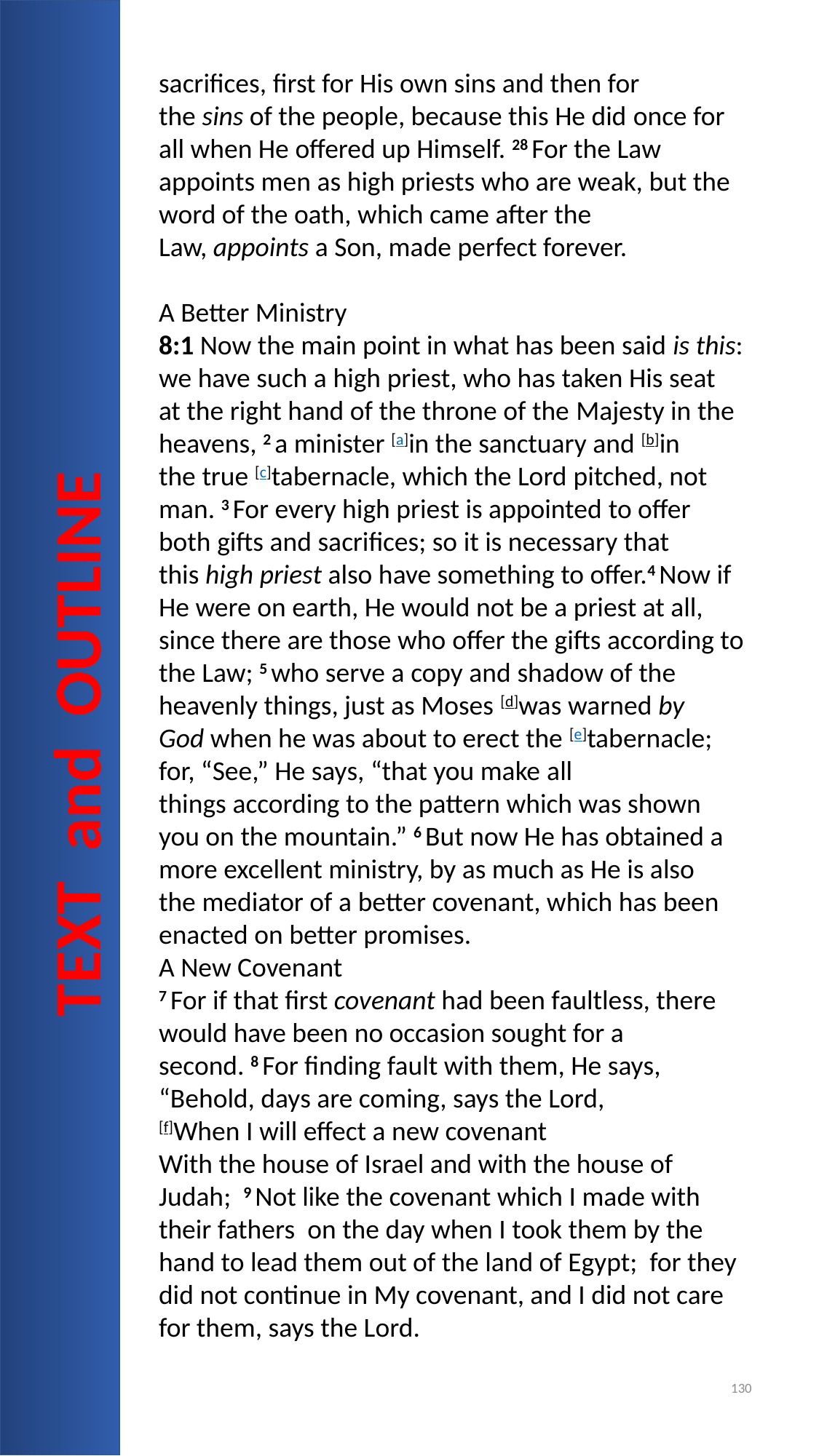

sacrifices, first for His own sins and then for the sins of the people, because this He did once for all when He offered up Himself. 28 For the Law appoints men as high priests who are weak, but the word of the oath, which came after the Law, appoints a Son, made perfect forever.

A Better Ministry
8:1 Now the main point in what has been said is this: we have such a high priest, who has taken His seat at the right hand of the throne of the Majesty in the heavens, 2 a minister [a]in the sanctuary and [b]in the true [c]tabernacle, which the Lord pitched, not man. 3 For every high priest is appointed to offer both gifts and sacrifices; so it is necessary that this high priest also have something to offer.4 Now if He were on earth, He would not be a priest at all, since there are those who offer the gifts according to the Law; 5 who serve a copy and shadow of the heavenly things, just as Moses [d]was warned by God when he was about to erect the [e]tabernacle; for, “See,” He says, “that you make all things according to the pattern which was shown you on the mountain.” 6 But now He has obtained a more excellent ministry, by as much as He is also the mediator of a better covenant, which has been enacted on better promises.
A New Covenant
7 For if that first covenant had been faultless, there would have been no occasion sought for a second. 8 For finding fault with them, He says,
“Behold, days are coming, says the Lord,
[f]When I will effect a new covenant
With the house of Israel and with the house of Judah;  9 Not like the covenant which I made with their fathers  on the day when I took them by the hand to lead them out of the land of Egypt;  for they did not continue in My covenant, and I did not care for them, says the Lord.
TEXT  and  OUTLINE
130